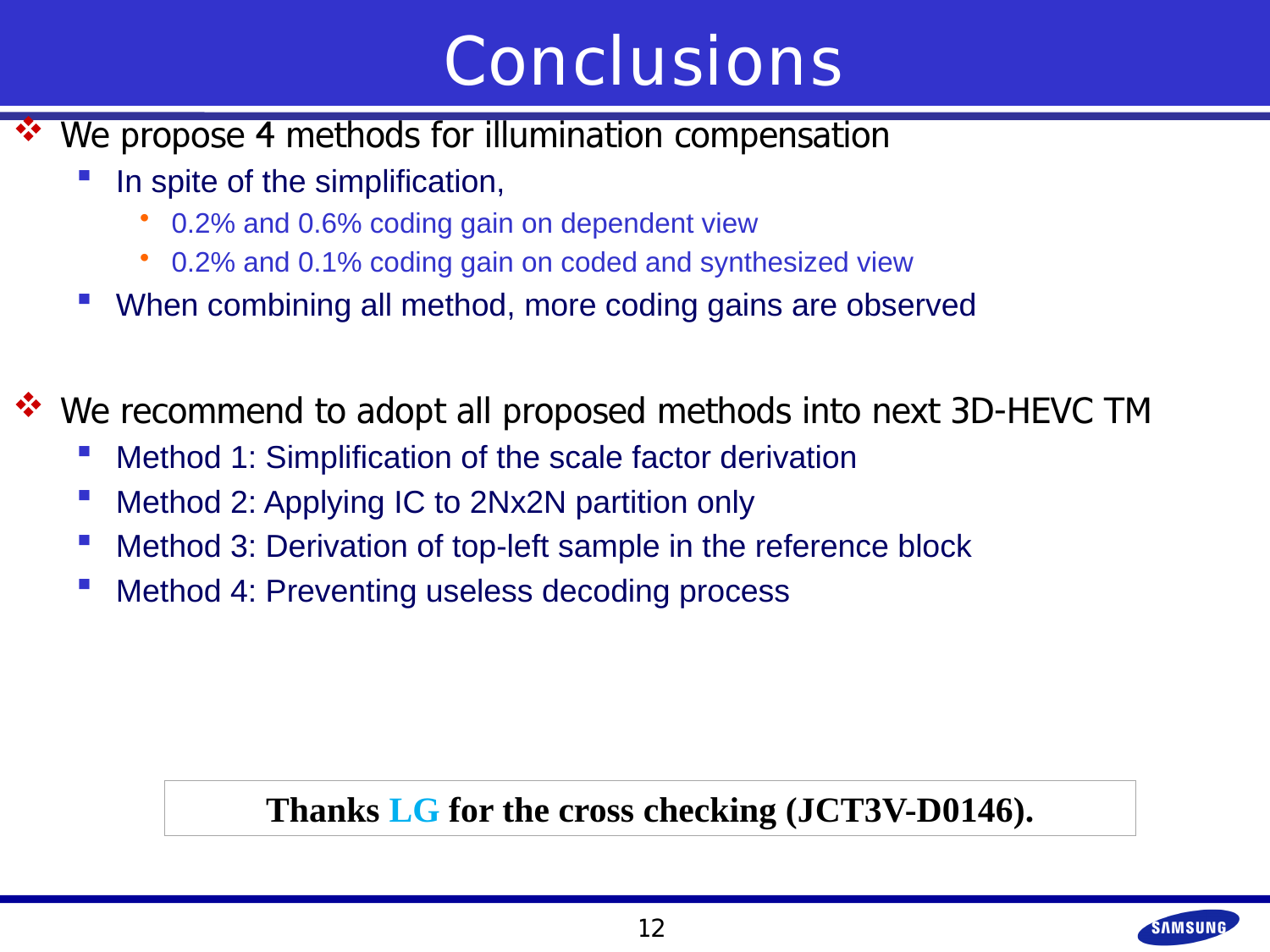

# Conclusions
We propose 4 methods for illumination compensation
In spite of the simplification,
0.2% and 0.6% coding gain on dependent view
0.2% and 0.1% coding gain on coded and synthesized view
When combining all method, more coding gains are observed

We recommend to adopt all proposed methods into next 3D-HEVC TM
Method 1: Simplification of the scale factor derivation
Method 2: Applying IC to 2Nx2N partition only
Method 3: Derivation of top-left sample in the reference block
Method 4: Preventing useless decoding process
Thanks LG for the cross checking (JCT3V-D0146).
12